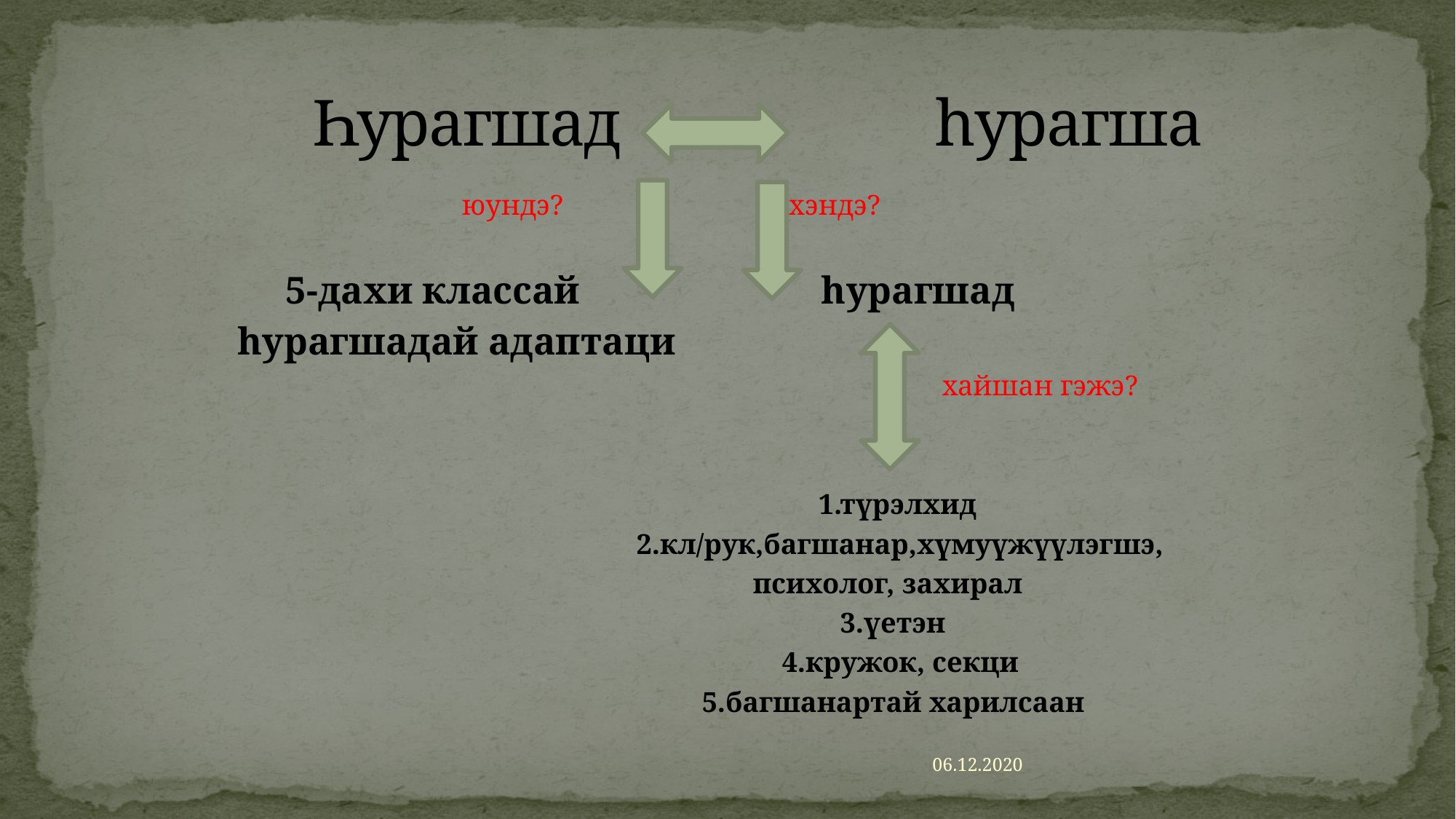

# Һурагшад                     һурагша

                                                    юундэ?                               хэндэ?

                     5-дахи классай                         һурагшад
                һурагшадай адаптаци
                                                                                                                      хайшан гэжэ?

                                                                                                     1.түрэлхид
                                                                            2.кл/рук,багшанар,хүмуүжүүлэгшэ,
                                                                                            психолог, захирал
                                                                                                        3.үетэн
                                                                                                4.кружок, секци
                                                                                     5.багшанартай харилсаан

06.12.2020